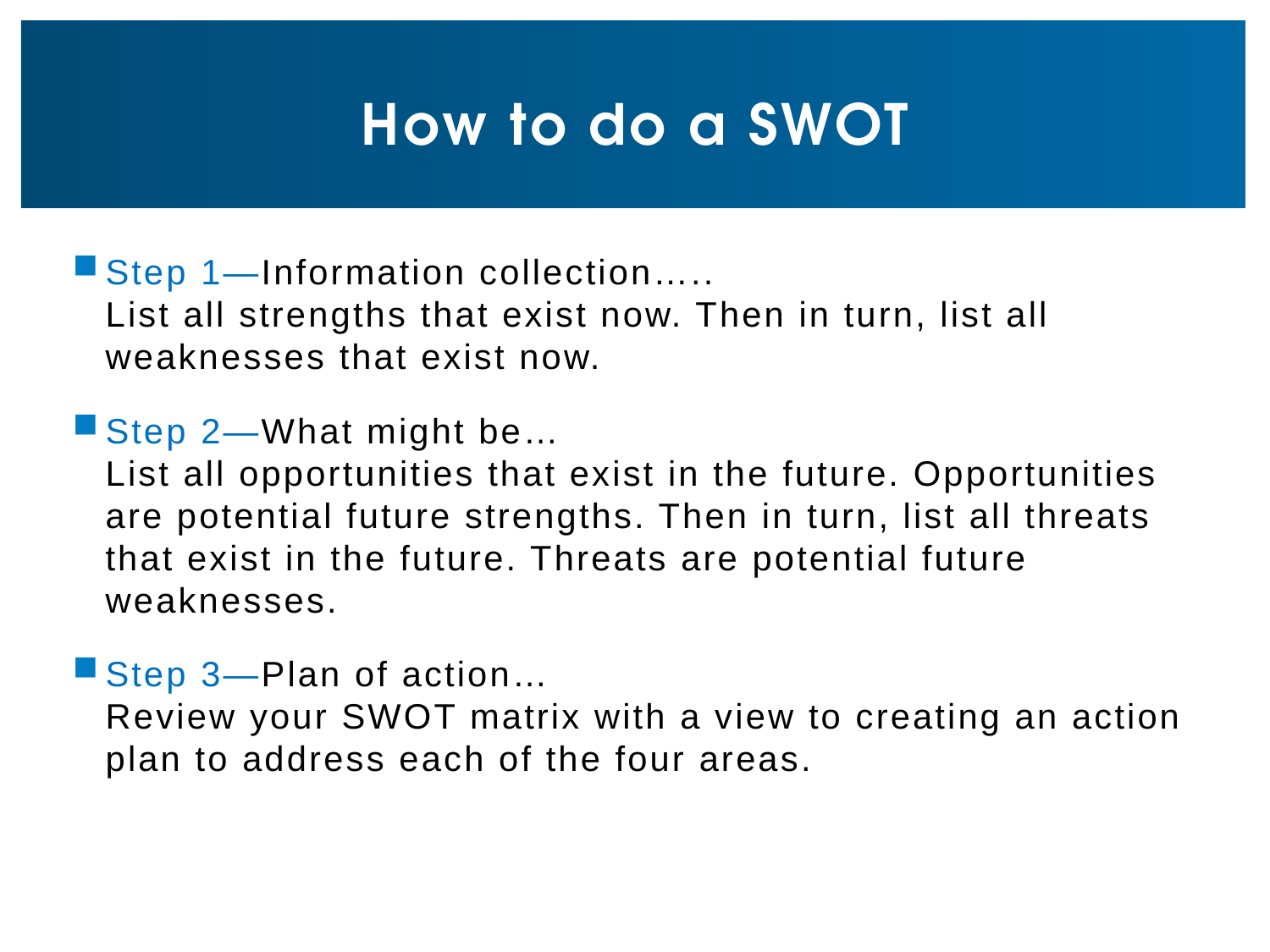

# How to do a SWOT
Step 1—Information collection…..
List all strengths that exist now. Then in turn, list all weaknesses that exist now.
Step 2—What might be…
List all opportunities that exist in the future. Opportunities are potential future strengths. Then in turn, list all threats that exist in the future. Threats are potential future weaknesses.
Step 3—Plan of action…
Review your SWOT matrix with a view to creating an action plan to address each of the four areas.